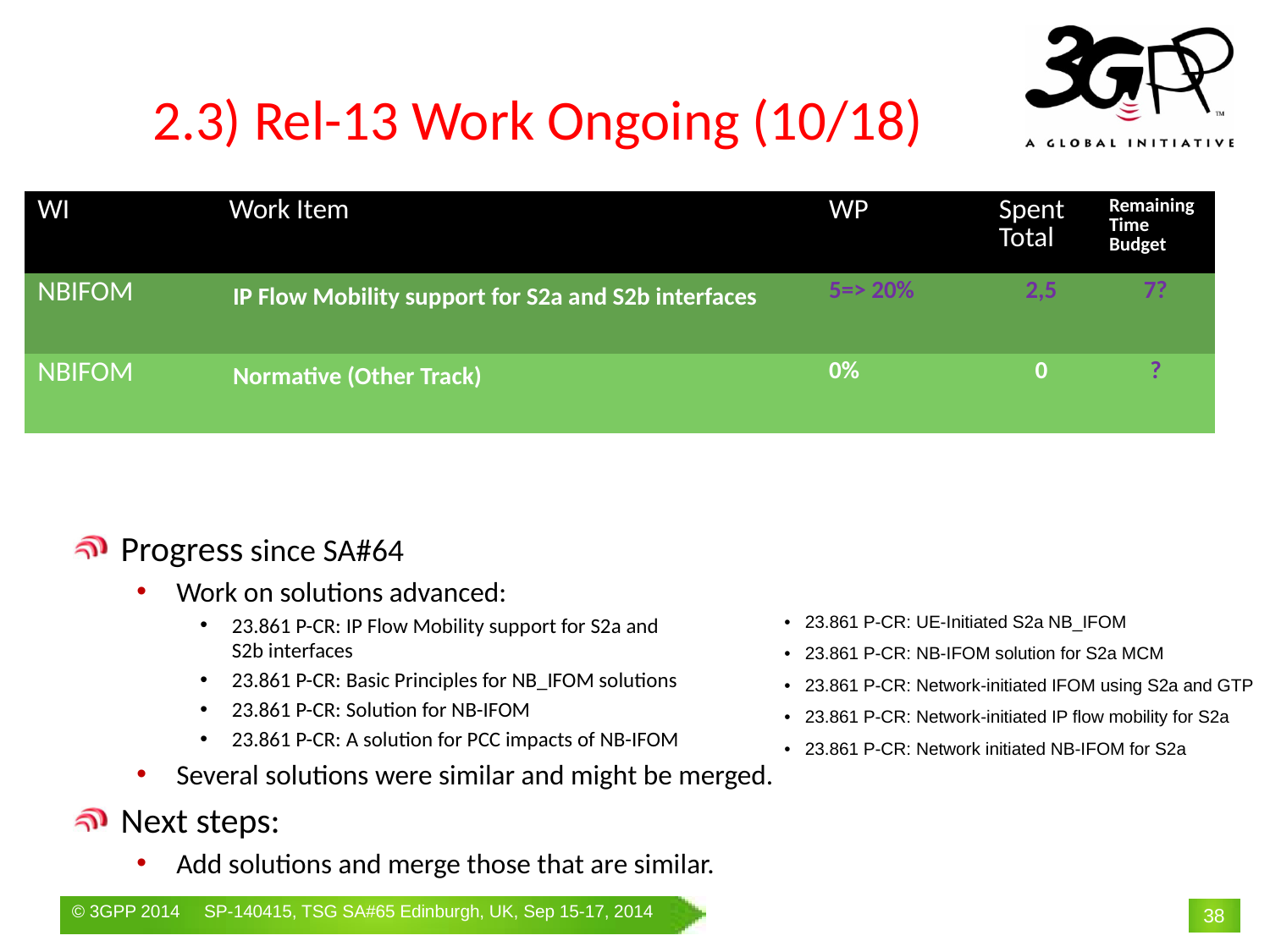

# 2.3) Rel-13 Work Ongoing (10/18)
| WI | Work Item | WP | Spent Total | Remaining Time Budget |
| --- | --- | --- | --- | --- |
| NBIFOM | IP Flow Mobility support for S2a and S2b interfaces | 5=> 20% | 2,5 | 7? |
| NBIFOM | Normative (Other Track) | 0% | 0 | ? |
Progress since SA#64
Work on solutions advanced:
23.861 P-CR: IP Flow Mobility support for S2a and
S2b interfaces
23.861 P-CR: Basic Principles for NB_IFOM solutions
23.861 P-CR: Solution for NB-IFOM
23.861 P-CR: A solution for PCC impacts of NB-IFOM
Several solutions were similar and might be merged.
Next steps:
Add solutions and merge those that are similar.
•   23.861 P-CR: UE-Initiated S2a NB_IFOM
•   23.861 P-CR: NB-IFOM solution for S2a MCM
•   23.861 P-CR: Network-initiated IFOM using S2a and GTP
•   23.861 P-CR: Network-initiated IP flow mobility for S2a
•   23.861 P-CR: Network initiated NB-IFOM for S2a